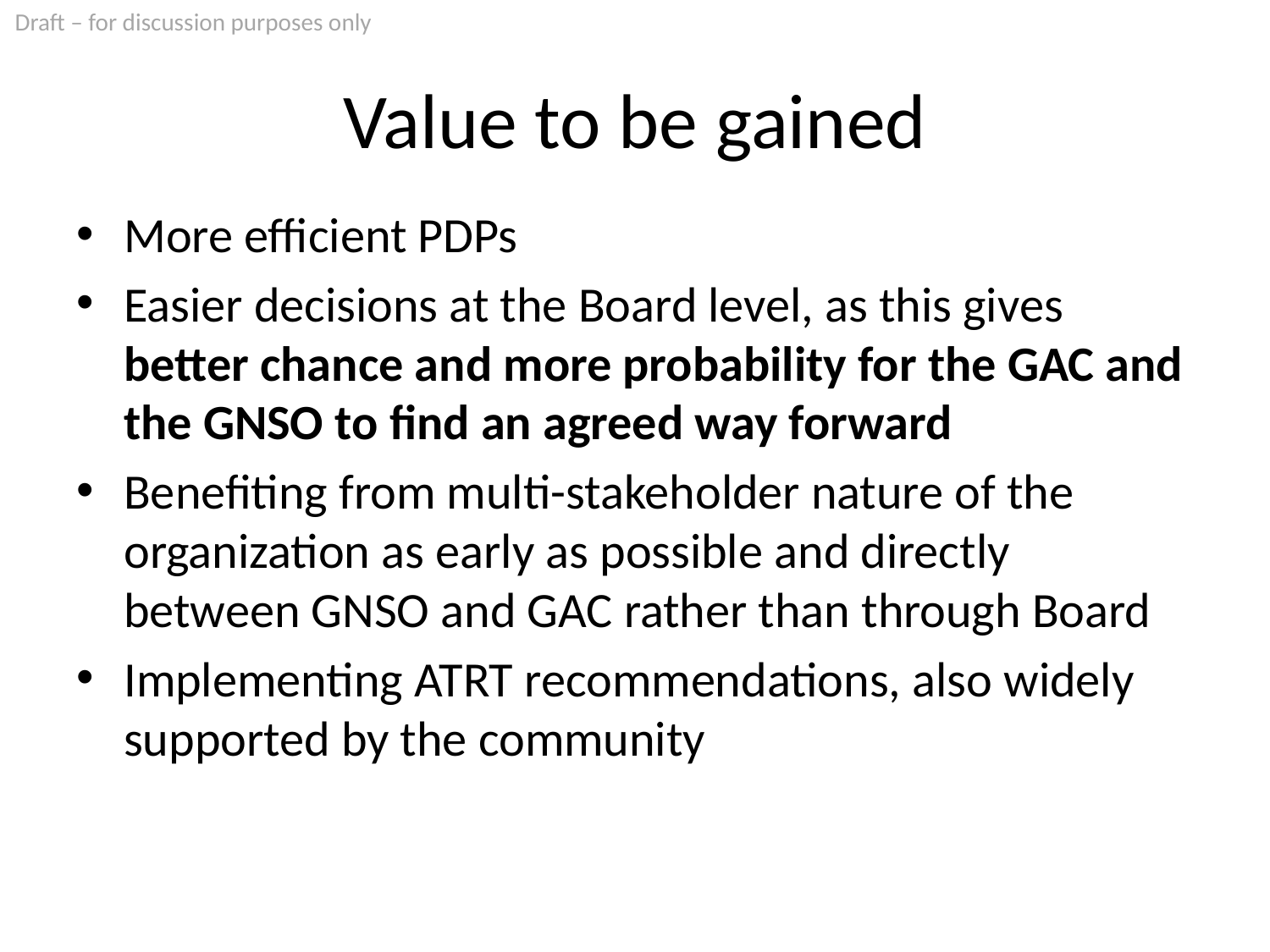

# Value to be gained
More efficient PDPs
Easier decisions at the Board level, as this gives better chance and more probability for the GAC and the GNSO to find an agreed way forward
Benefiting from multi-stakeholder nature of the organization as early as possible and directly between GNSO and GAC rather than through Board
Implementing ATRT recommendations, also widely supported by the community